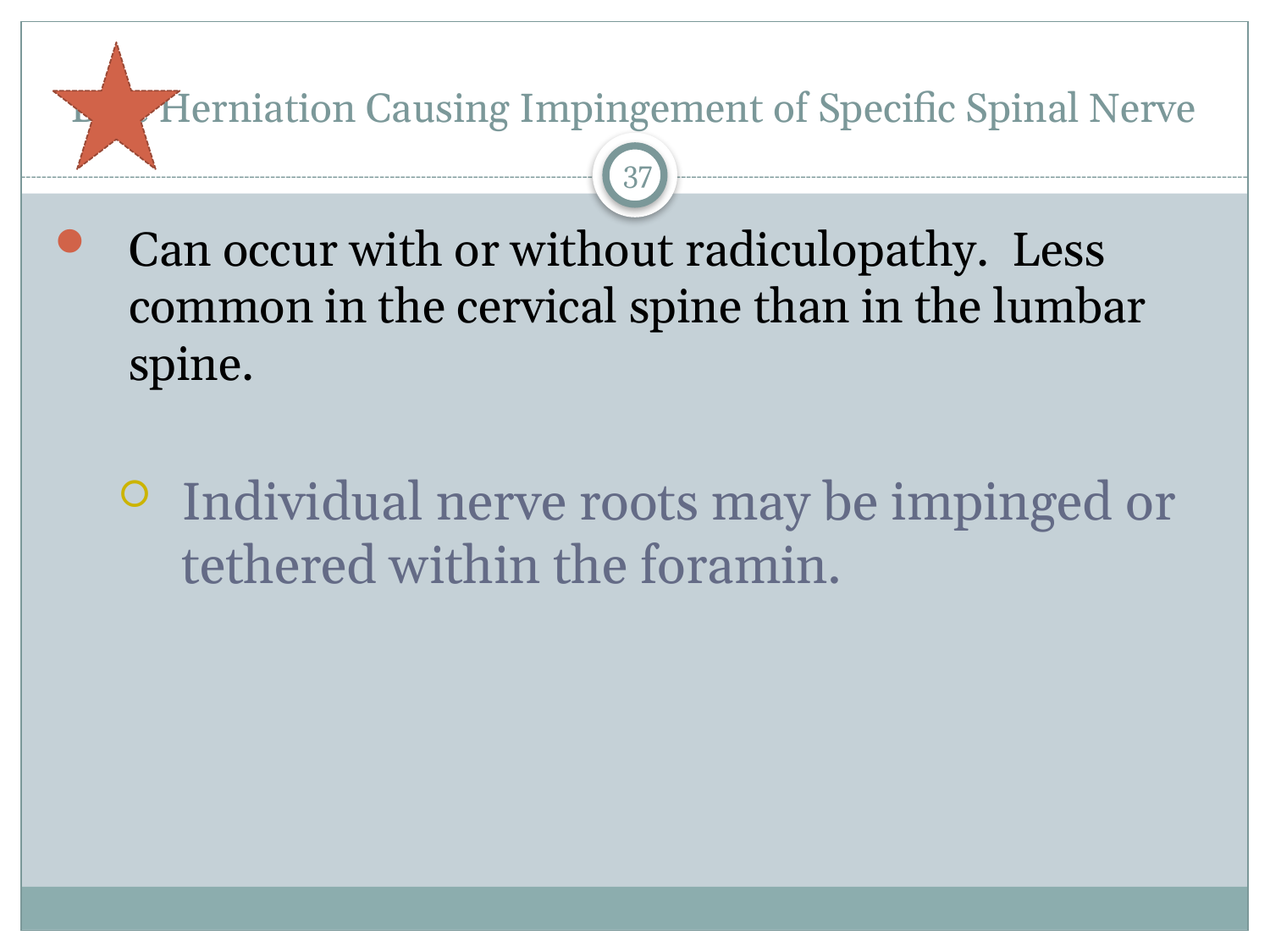

# Disc Herniation Causing Impingement of Specific Spinal Nerve

37
Can occur with or without radiculopathy.  Less common in the cervical spine than in the lumbar spine.

Individual nerve roots may be impinged or tethered within the foramin.